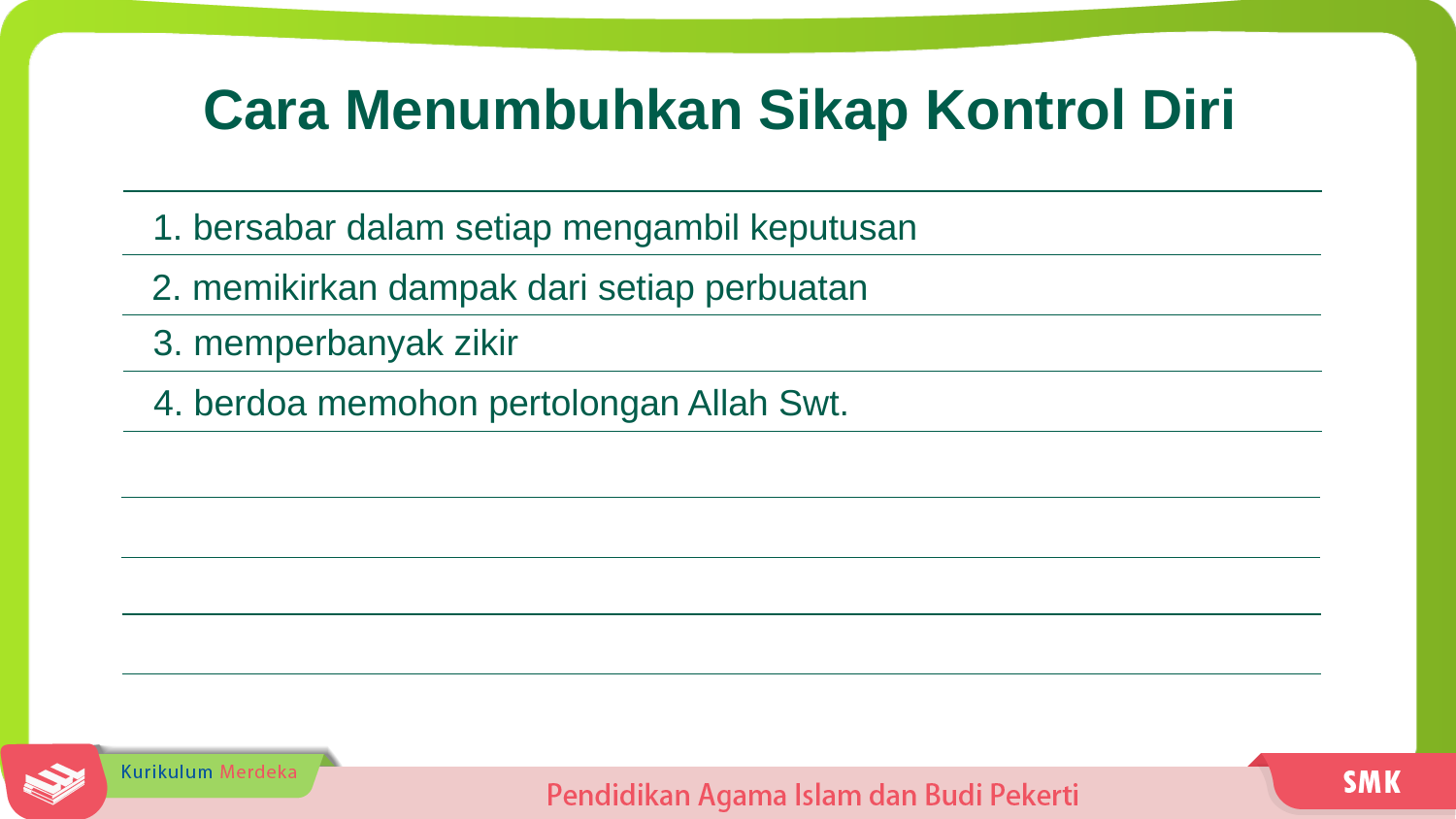

Cara Menumbuhkan Sikap Kontrol Diri
1. bersabar dalam setiap mengambil keputusan
2. memikirkan dampak dari setiap perbuatan
3. memperbanyak zikir
4. berdoa memohon pertolongan Allah Swt.